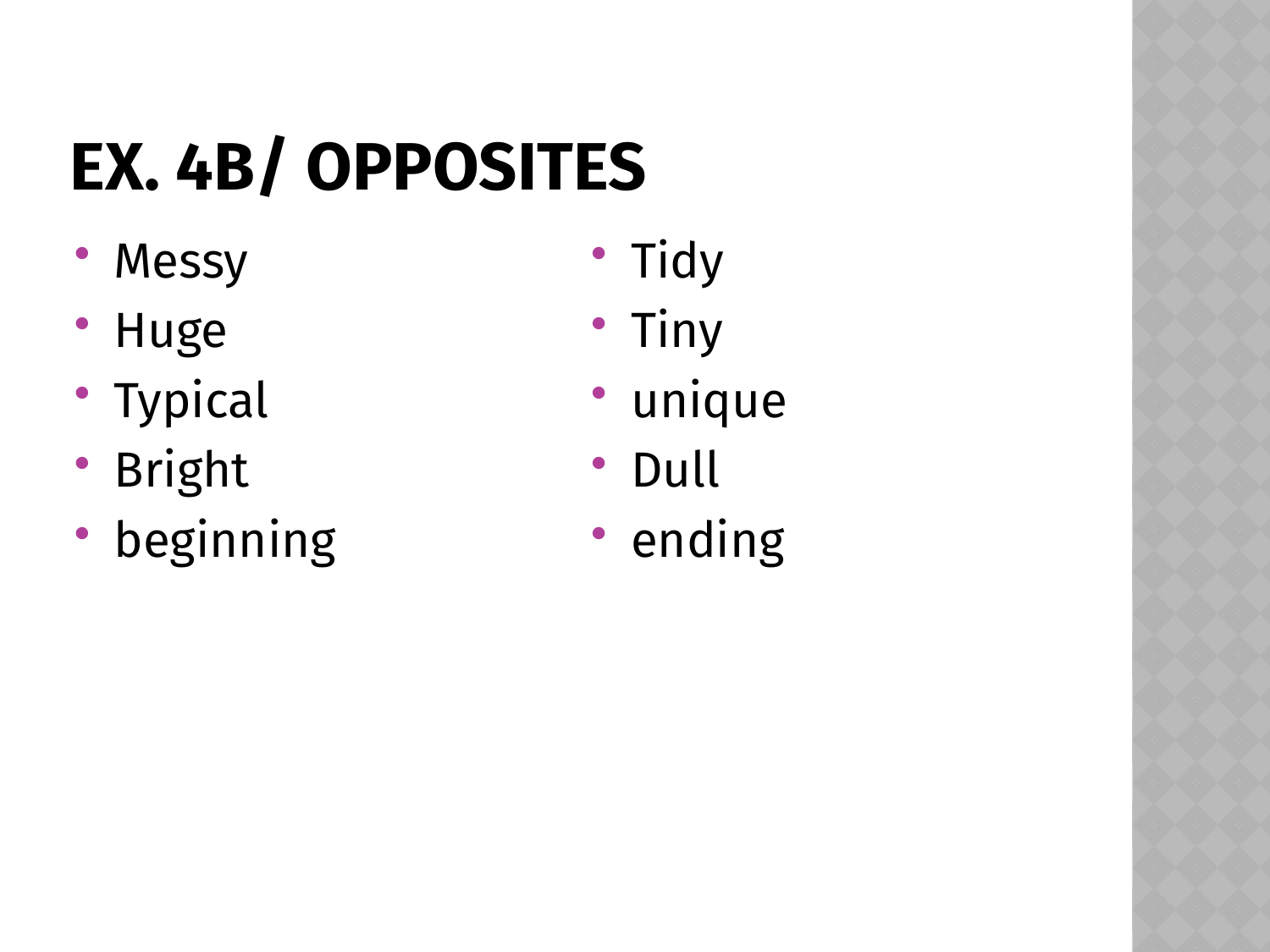

# EX. 4b/ Opposites
Messy
Huge
Typical
Bright
beginning

Tidy
Tiny
unique
Dull
ending